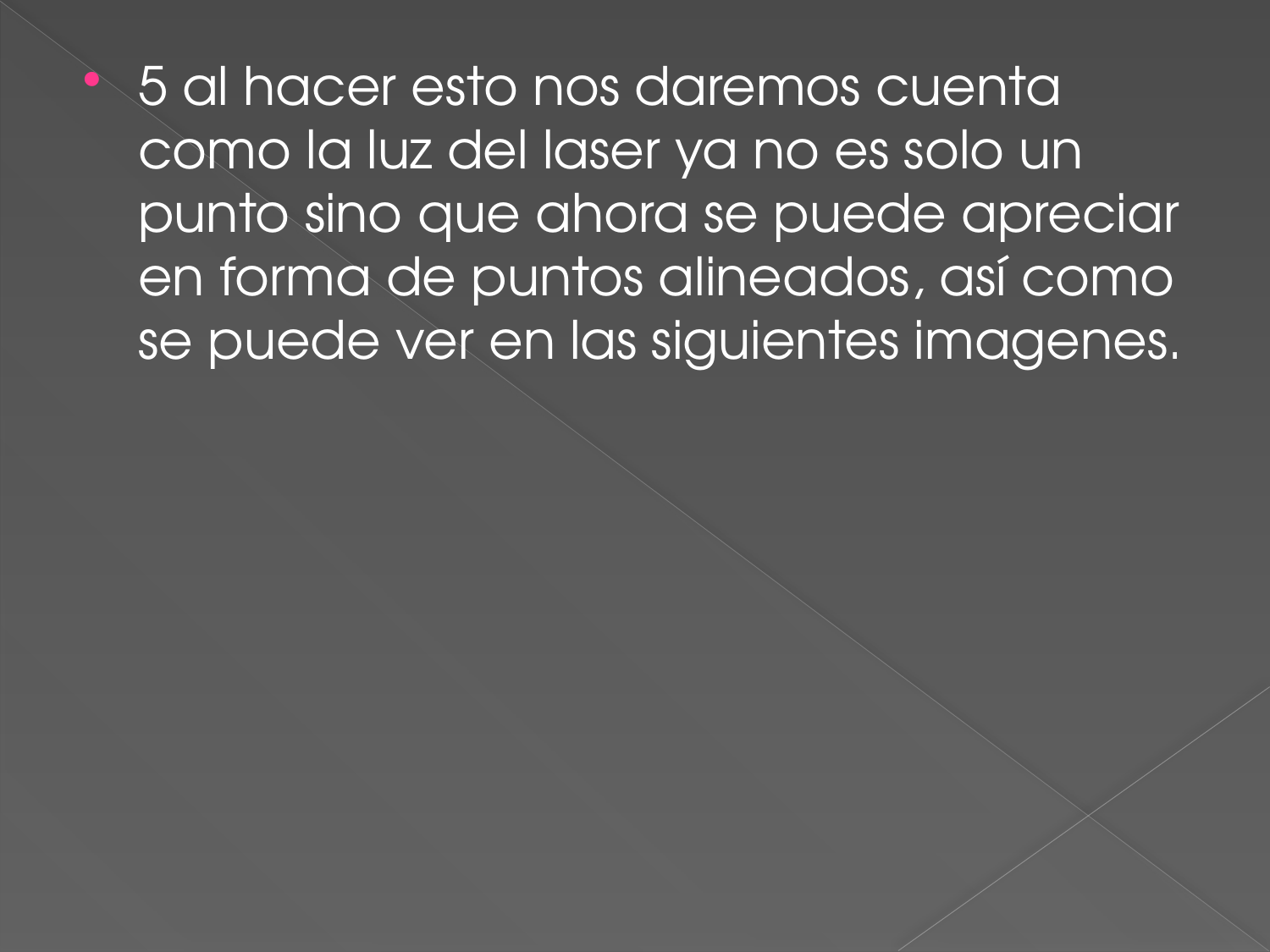

5 al hacer esto nos daremos cuenta como la luz del laser ya no es solo un punto sino que ahora se puede apreciar en forma de puntos alineados, así como se puede ver en las siguientes imagenes.